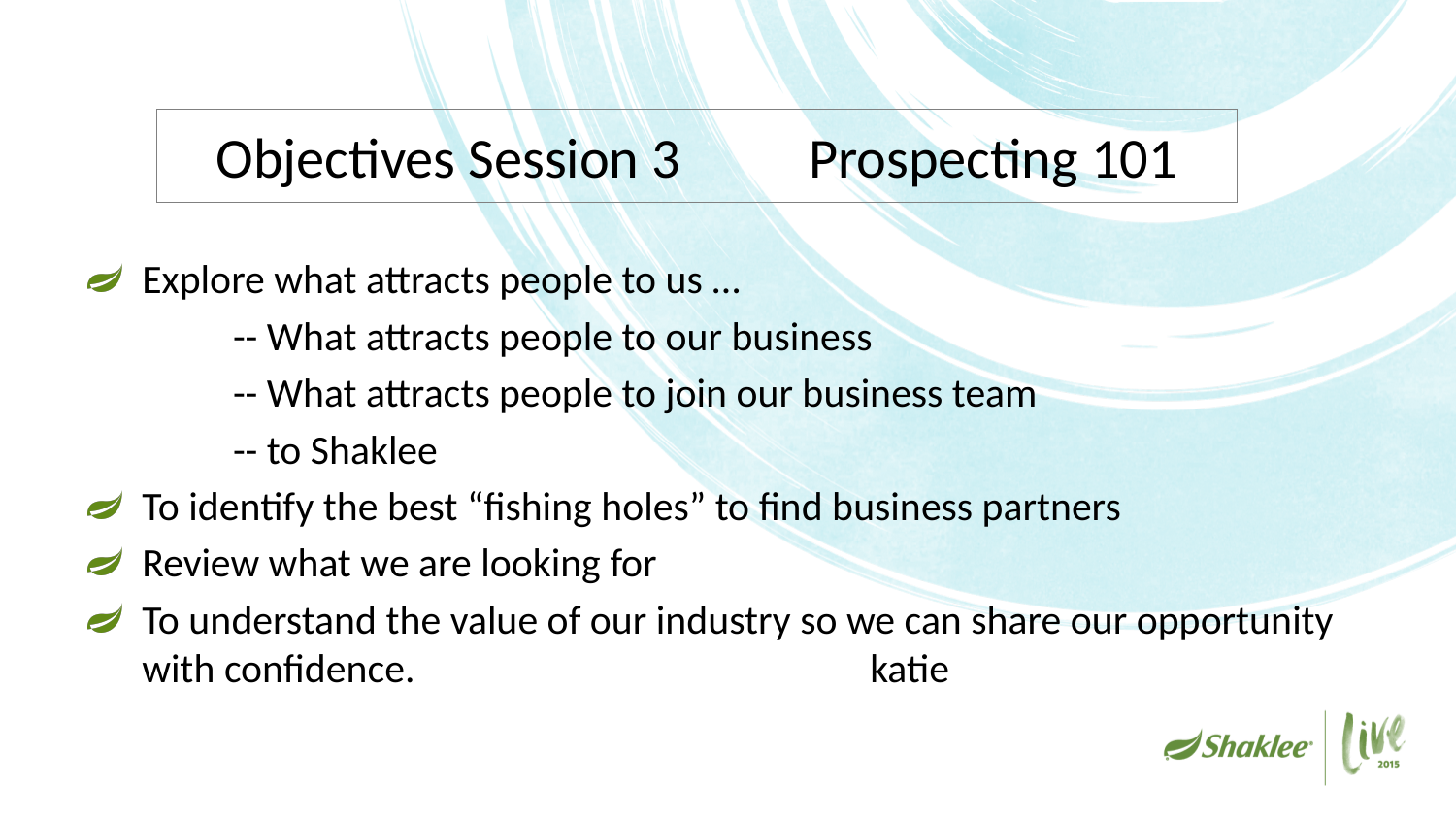

# Objectives Session 3          Prospecting 101
Explore what attracts people to us …
	-- What attracts people to our business
	-- What attracts people to join our business team
	-- to Shaklee
To identify the best “fishing holes” to find business partners
Review what we are looking for
To understand the value of our industry so we can share our opportunity with confidence.				katie